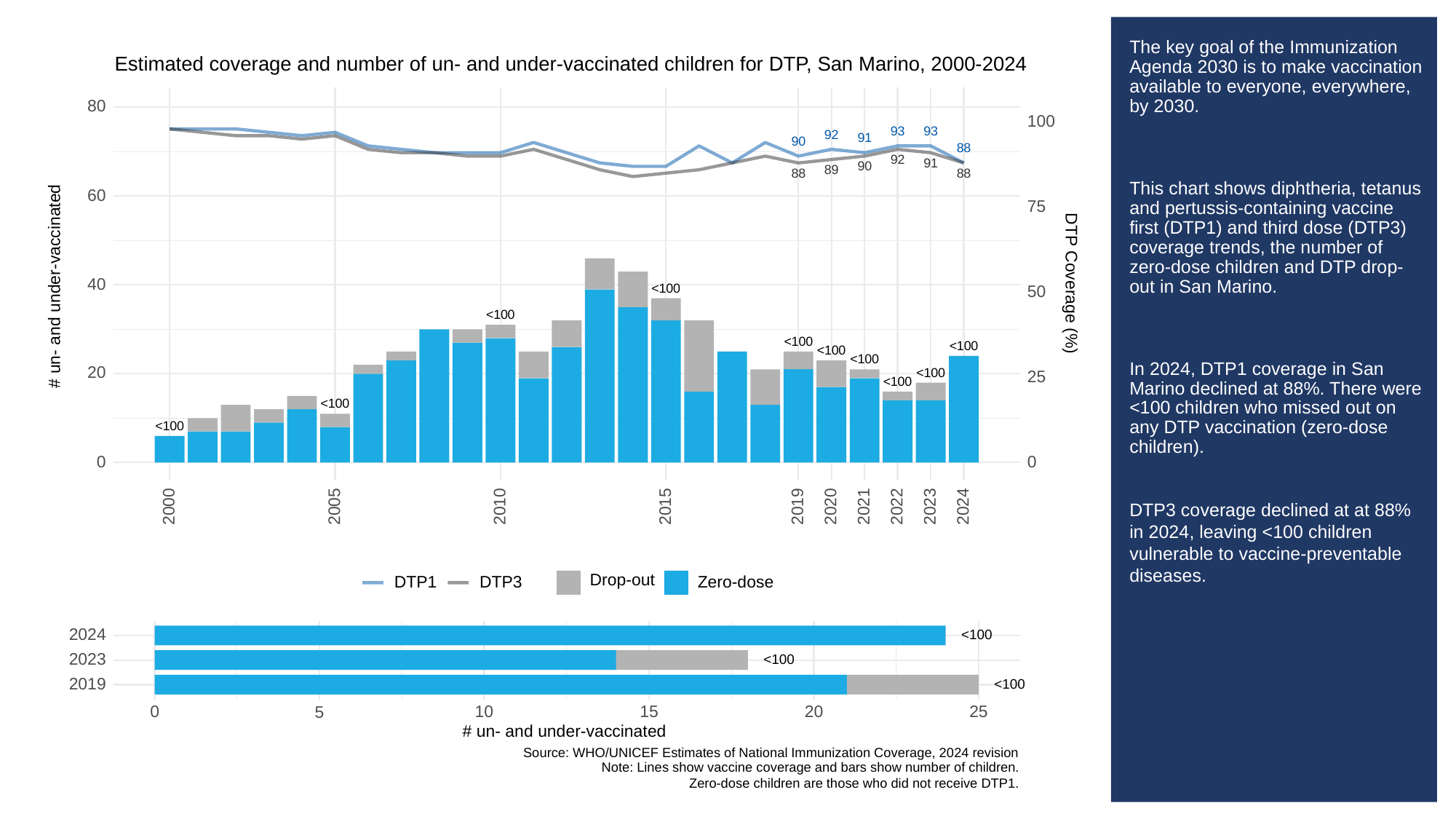

# The key goal of the Immunization Agenda 2030 is to make vaccination available to everyone, everywhere, by 2030.

This chart shows diphtheria, tetanus and pertussis-containing vaccine first (DTP1) and third dose (DTP3) coverage trends, the number of zero-dose children and DTP drop-out in San Marino.

In 2024, DTP1 coverage in San Marino declined at 88%. There were <100 children who missed out on any DTP vaccination (zero-dose children).

DTP3 coverage declined at at 88% in 2024, leaving <100 children vulnerable to vaccine-preventable diseases.

Estimated coverage and number of un- and under-vaccinated children for DTP, San Marino, 2000-2024

80

100
93
93

92
91
90
88

92
91
90
89
88
88
60

75

DTP Coverage (%)
# un- and under-vaccinated
40
<100

50

<100

<100

<100

<100

<100

20
<100

25

<100

<100

<100

0
0

2023
2000
2005
2010
2015
2019
2020
2021
2022
2024

Drop-out
DTP3
Zero-dose
DTP1

2024
<100

2023
<100

2019
<100

0
10
15
20
25
5
# un- and under-vaccinated
Source: WHO/UNICEF Estimates of National Immunization Coverage, 2024 revision
Note: Lines show vaccine coverage and bars show number of children.
Zero-dose children are those who did not receive DTP1.